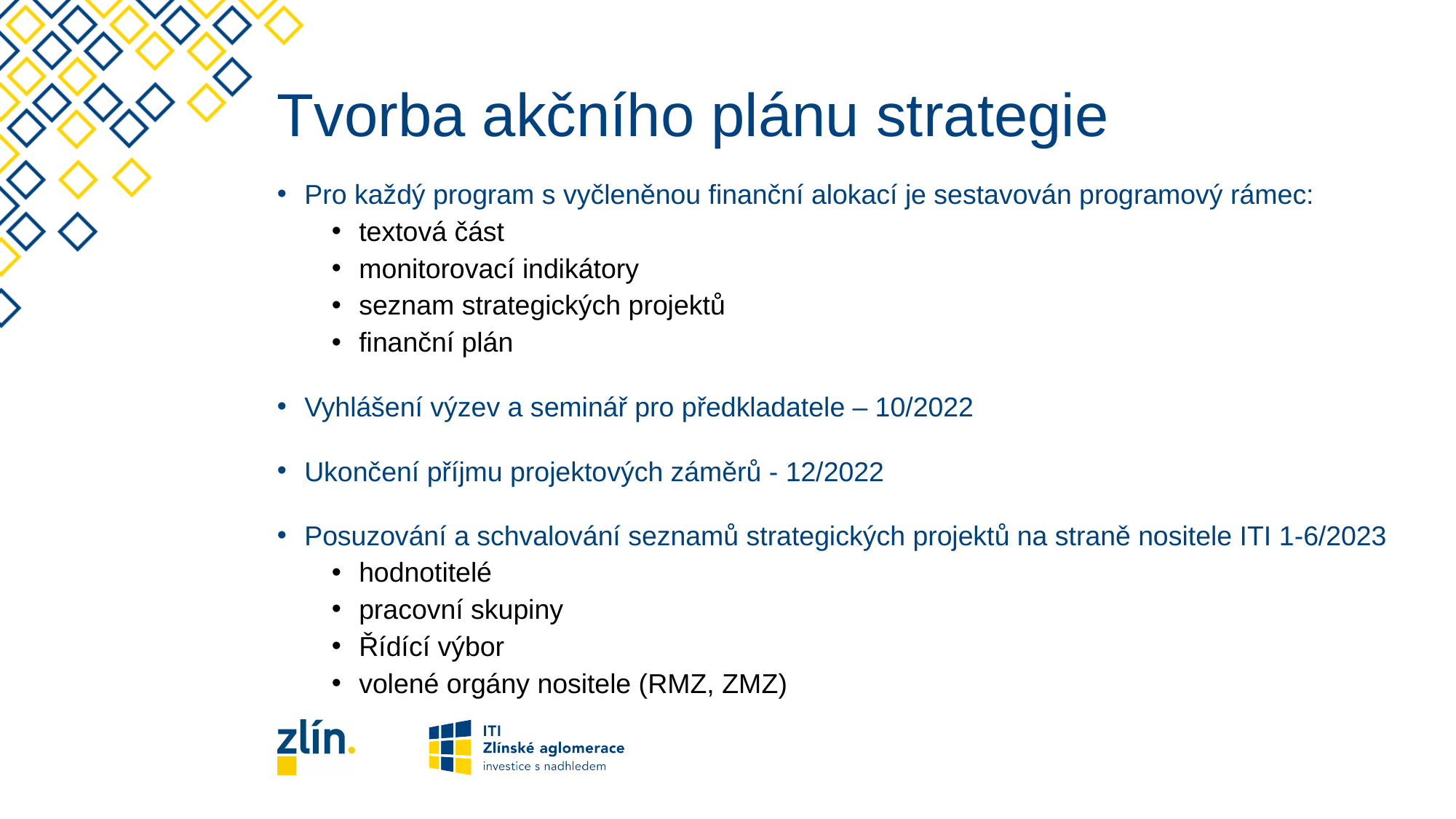

# Tvorba akčního plánu strategie
Pro každý program s vyčleněnou finanční alokací je sestavován programový rámec:
textová část
monitorovací indikátory
seznam strategických projektů
finanční plán
Vyhlášení výzev a seminář pro předkladatele – 10/2022
Ukončení příjmu projektových záměrů - 12/2022
Posuzování a schvalování seznamů strategických projektů na straně nositele ITI 1-6/2023
hodnotitelé
pracovní skupiny
Řídící výbor
volené orgány nositele (RMZ, ZMZ)